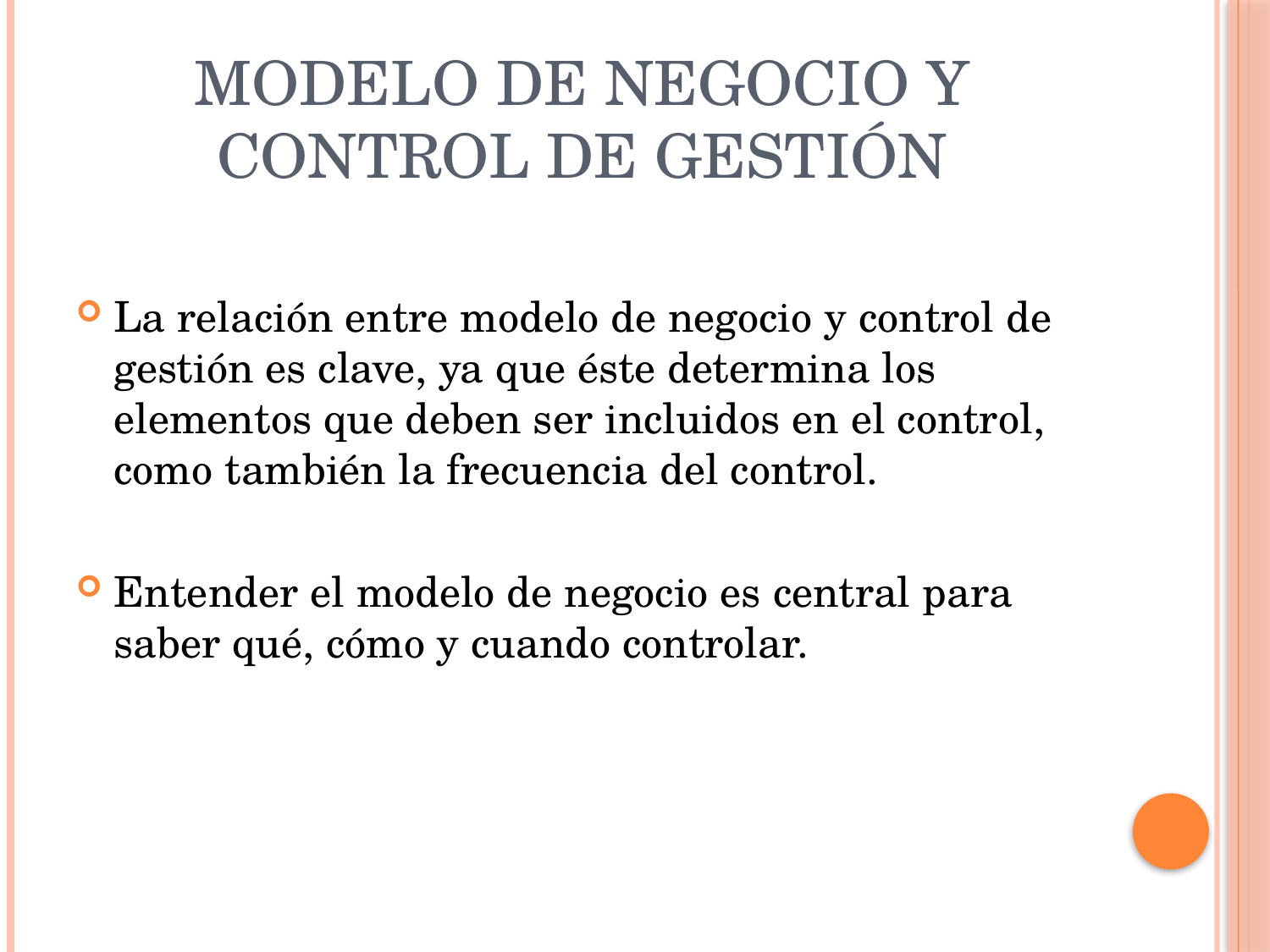

# Modelo de Negocio y Control de Gestión

La relación entre modelo de negocio y control de gestión es clave, ya que éste determina los elementos que deben ser incluidos en el control, como también la frecuencia del control.

Entender el modelo de negocio es central para saber qué, cómo y cuando controlar.